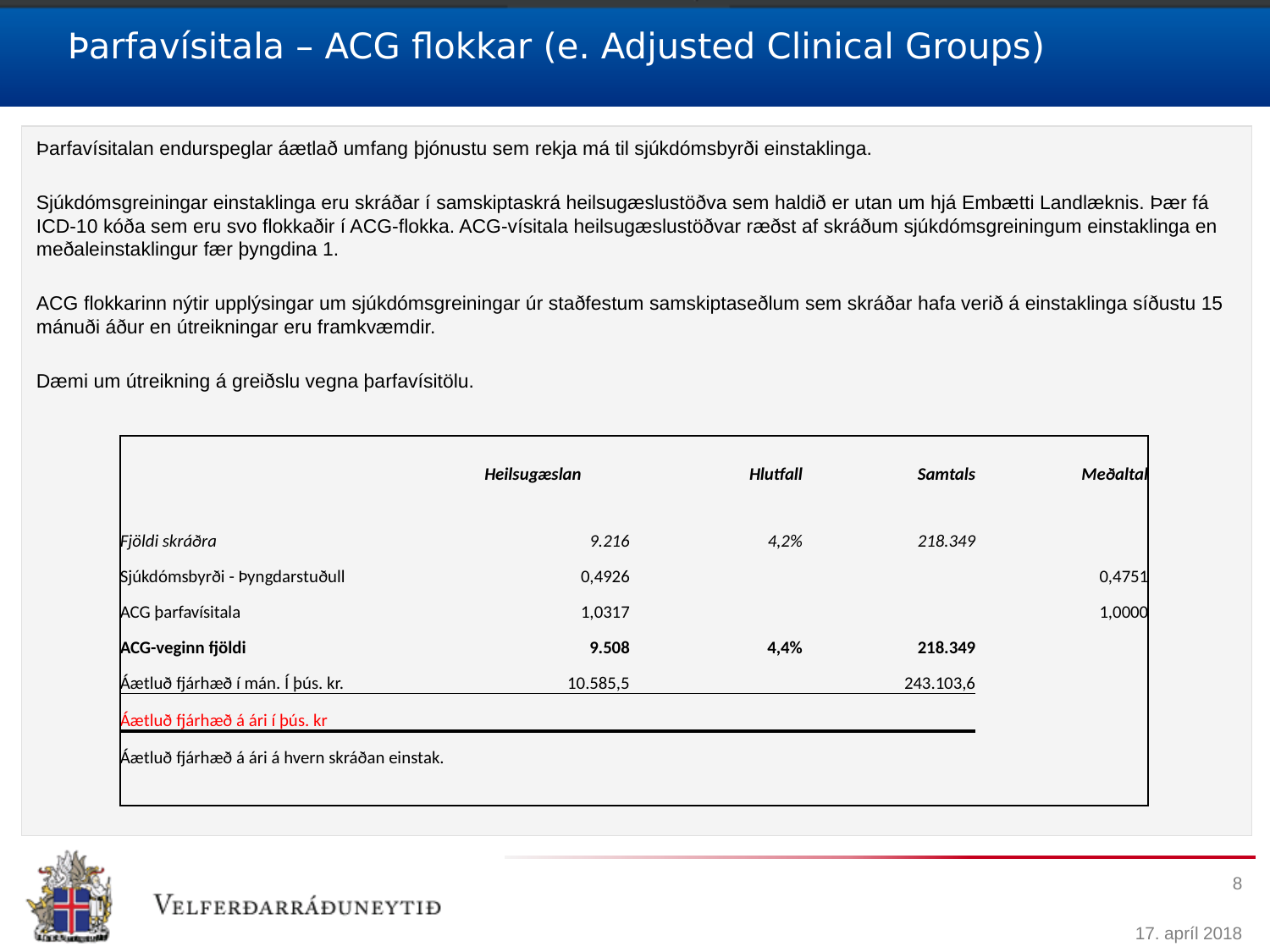

# Þarfavísitala – ACG flokkar (e. Adjusted Clinical Groups)
Þarfavísitalan endurspeglar áætlað umfang þjónustu sem rekja má til sjúkdómsbyrði einstaklinga.

Sjúkdómsgreiningar einstaklinga eru skráðar í samskiptaskrá heilsugæslustöðva sem haldið er utan um hjá Embætti Landlæknis. Þær fá ICD-10 kóða sem eru svo flokkaðir í ACG-flokka. ACG-vísitala heilsugæslustöðvar ræðst af skráðum sjúkdómsgreiningum einstaklinga en meðaleinstaklingur fær þyngdina 1.

ACG flokkarinn nýtir upplýsingar um sjúkdómsgreiningar úr staðfestum samskiptaseðlum sem skráðar hafa verið á einstaklinga síðustu 15 mánuði áður en útreikningar eru framkvæmdir.

Dæmi um útreikning á greiðslu vegna þarfavísitölu.

|  | Heilsugæslan | Hlutfall | Samtals | Meðaltal |
| --- | --- | --- | --- | --- |
| Fjöldi skráðra | 9.216 | 4,2% | 218.349 |  |
| Sjúkdómsbyrði - Þyngdarstuðull | 0,4926 |  |  | 0,4751 |
| ACG þarfavísitala | 1,0317 |  |  | 1,0000 |
| ACG-veginn fjöldi | 9.508 | 4,4% | 218.349 |  |
| Áætluð fjárhæð í mán. Í þús. kr. | 10.585,5 |  | 243.103,6 |  |
| Áætluð fjárhæð á ári í þús. kr |  |  |  |  |
| Áætluð fjárhæð á ári á hvern skráðan einstak. |  |  |  |  |
|  |  |  |  |  |
8
17. apríl 2018